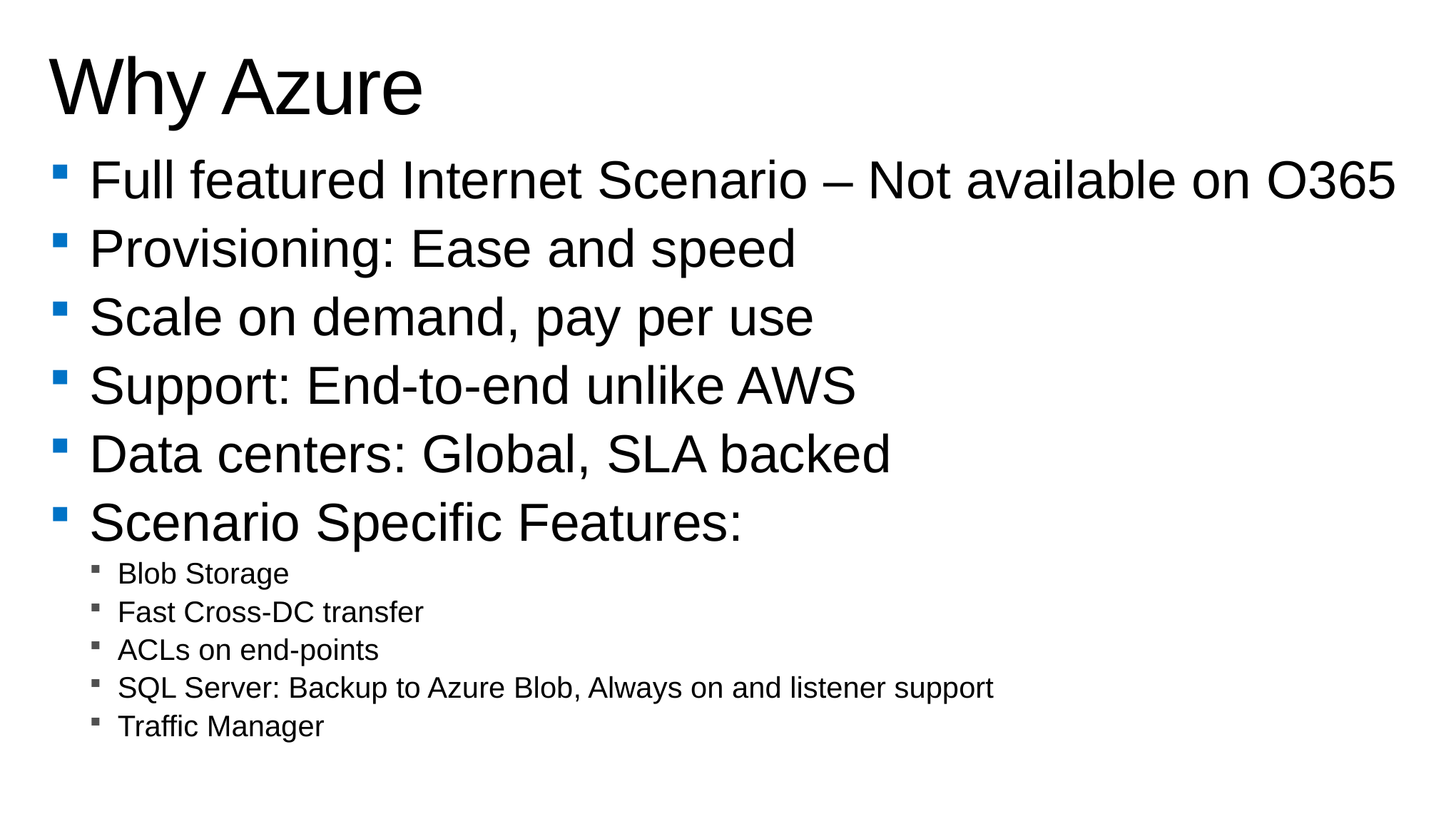

# Why Azure
Full featured Internet Scenario – Not available on O365
Provisioning: Ease and speed
Scale on demand, pay per use
Support: End-to-end unlike AWS
Data centers: Global, SLA backed
Scenario Specific Features:
Blob Storage
Fast Cross-DC transfer
ACLs on end-points
SQL Server: Backup to Azure Blob, Always on and listener support
Traffic Manager